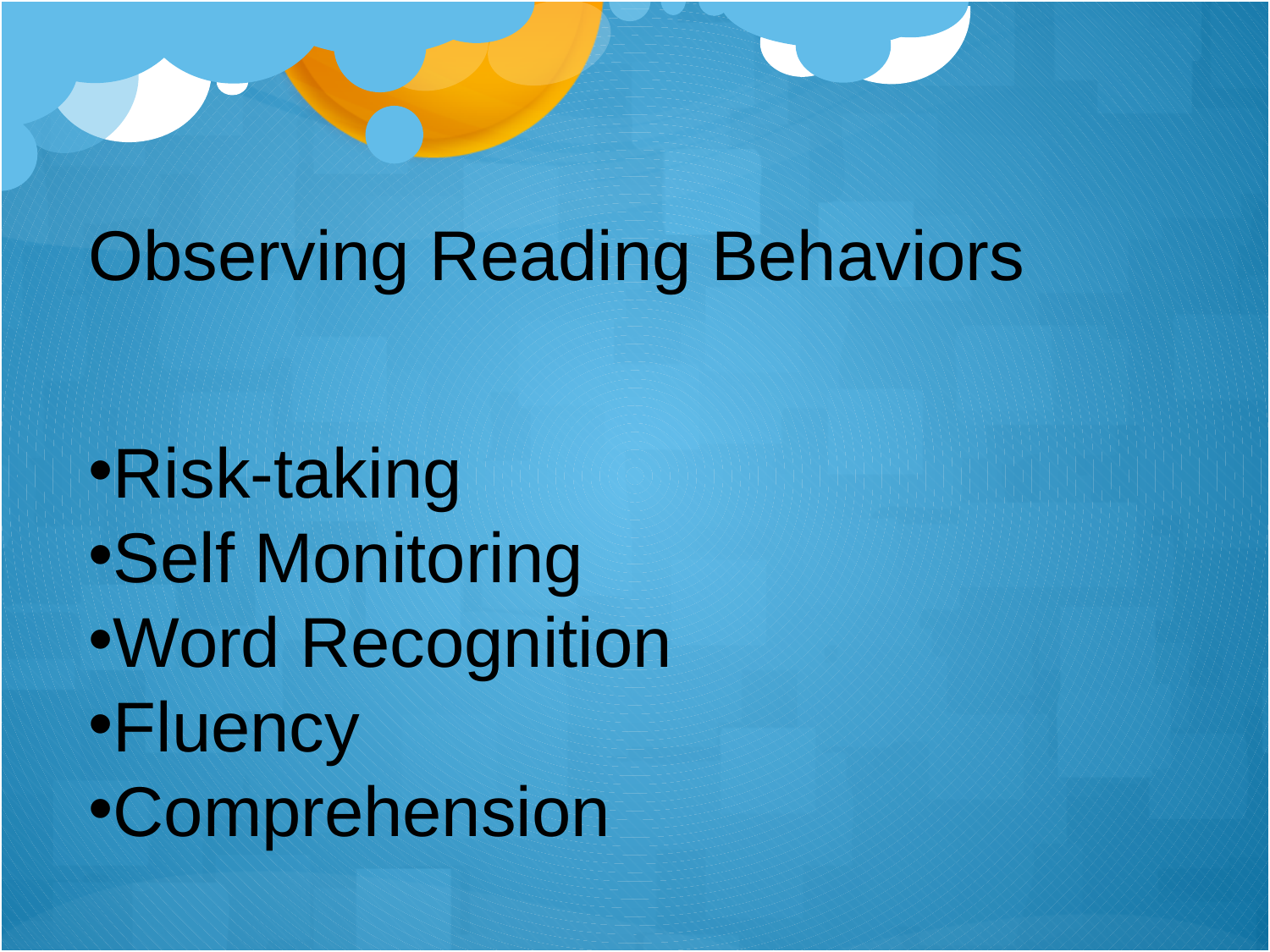

Risk-taking
Self Monitoring
Word Recognition
Fluency
Comprehension
Observing Reading Behaviors